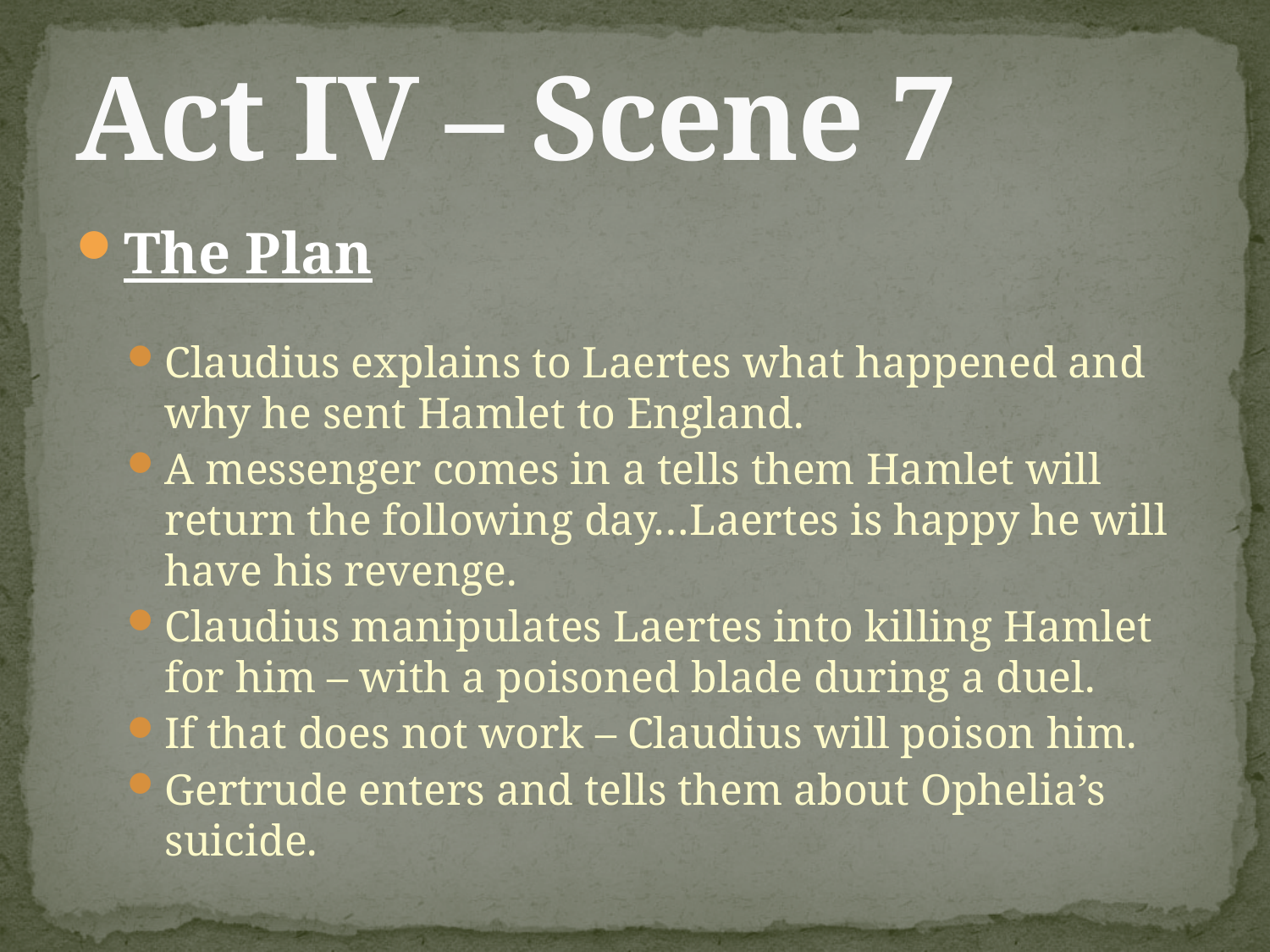

# Act IV – Scene 7
The Plan

Claudius explains to Laertes what happened and why he sent Hamlet to England.
A messenger comes in a tells them Hamlet will return the following day…Laertes is happy he will have his revenge.
Claudius manipulates Laertes into killing Hamlet for him – with a poisoned blade during a duel.
If that does not work – Claudius will poison him.
Gertrude enters and tells them about Ophelia’s suicide.